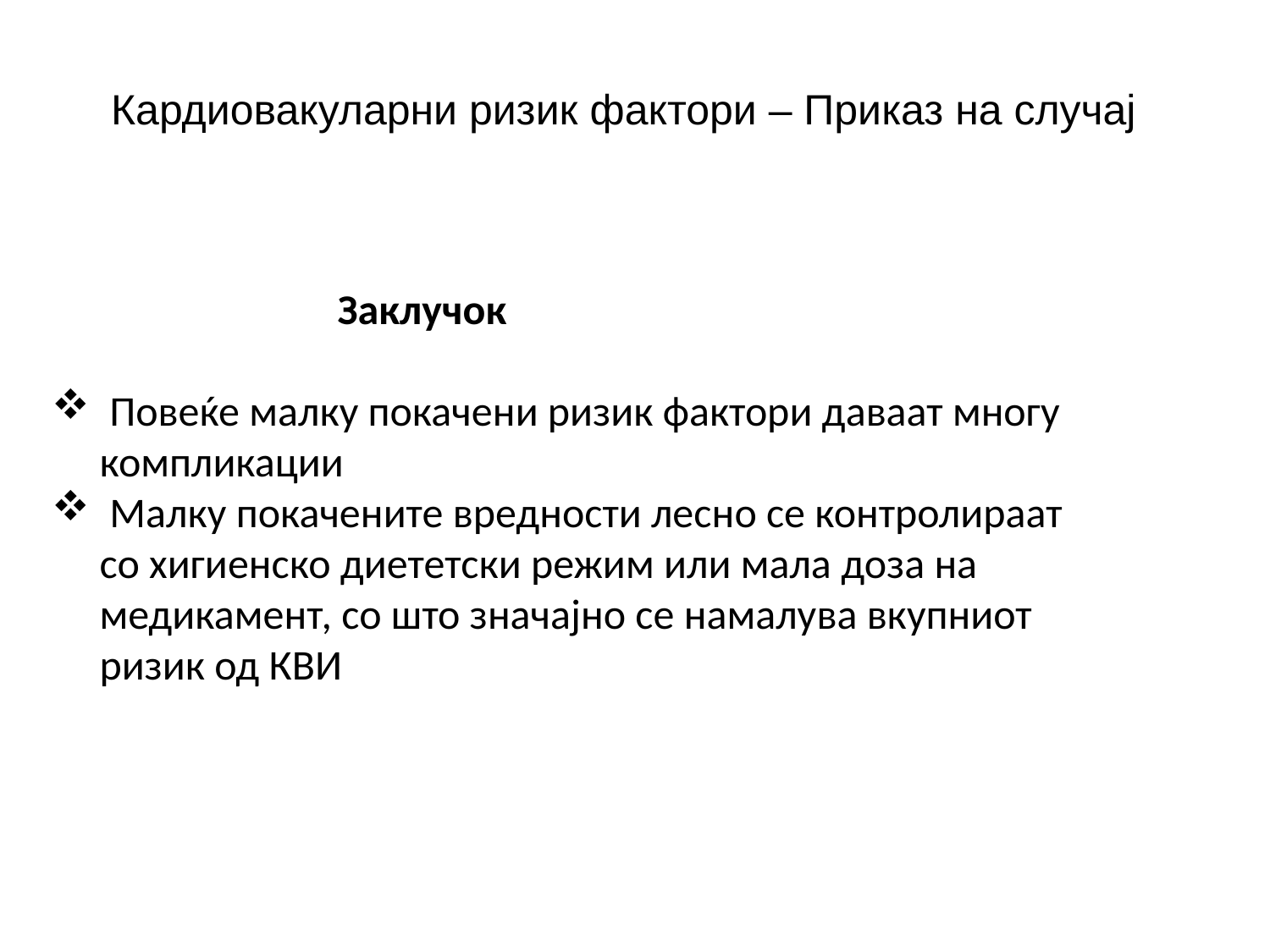

Кардиовакуларни ризик фактори – Приказ на случај
                              Заклучок

  Повеќе малку покачени ризик фактори даваат многу
     компликации
  Малку покачените вредности лесно се контролираат
     со хигиенско диететски режим или мала доза на
     медикамент, со што значајно се намалува вкупниот
     ризик од КВИ